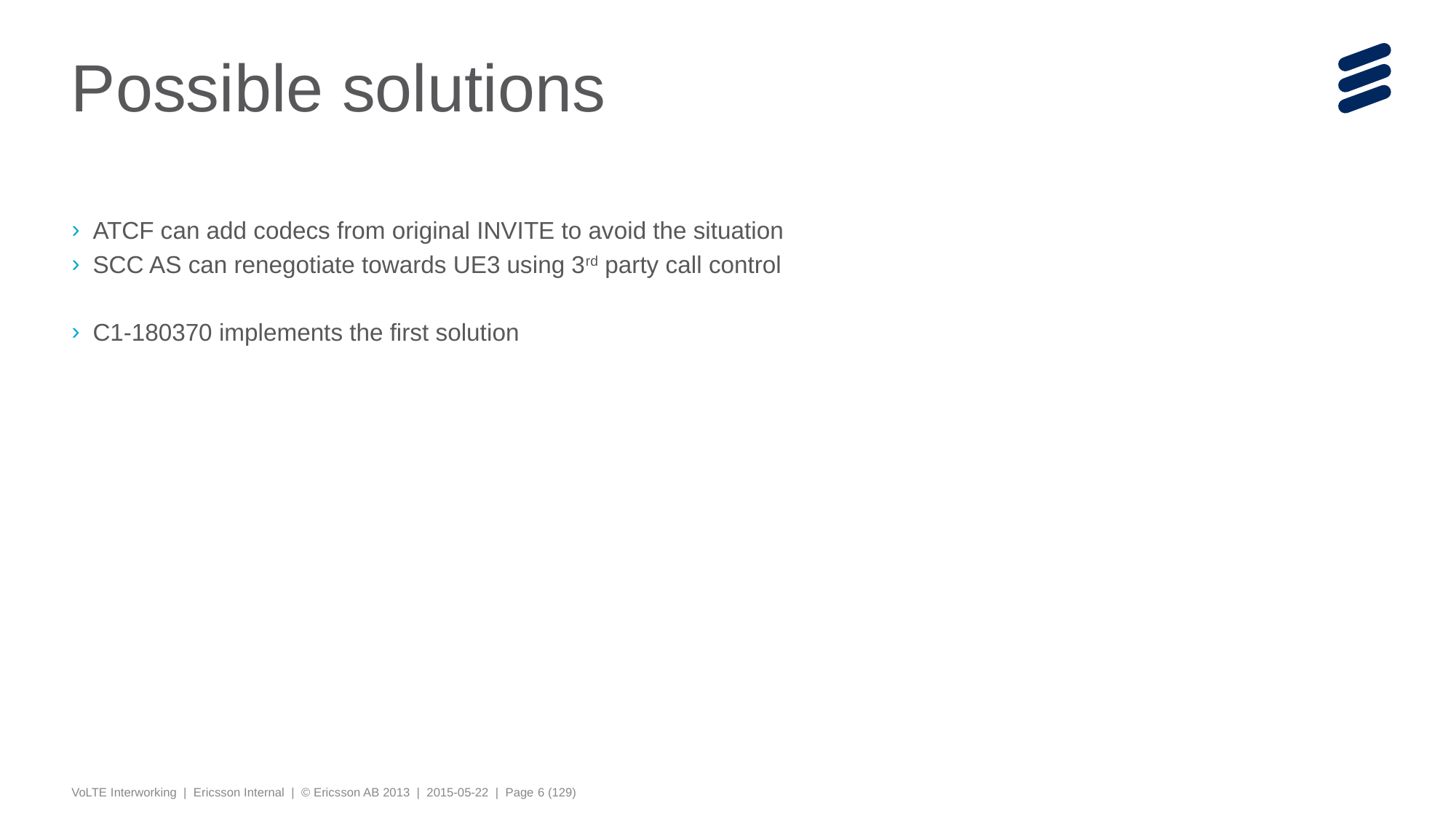

# Possible solutions
ATCF can add codecs from original INVITE to avoid the situation
SCC AS can renegotiate towards UE3 using 3rd party call control

C1-180370 implements the first solution